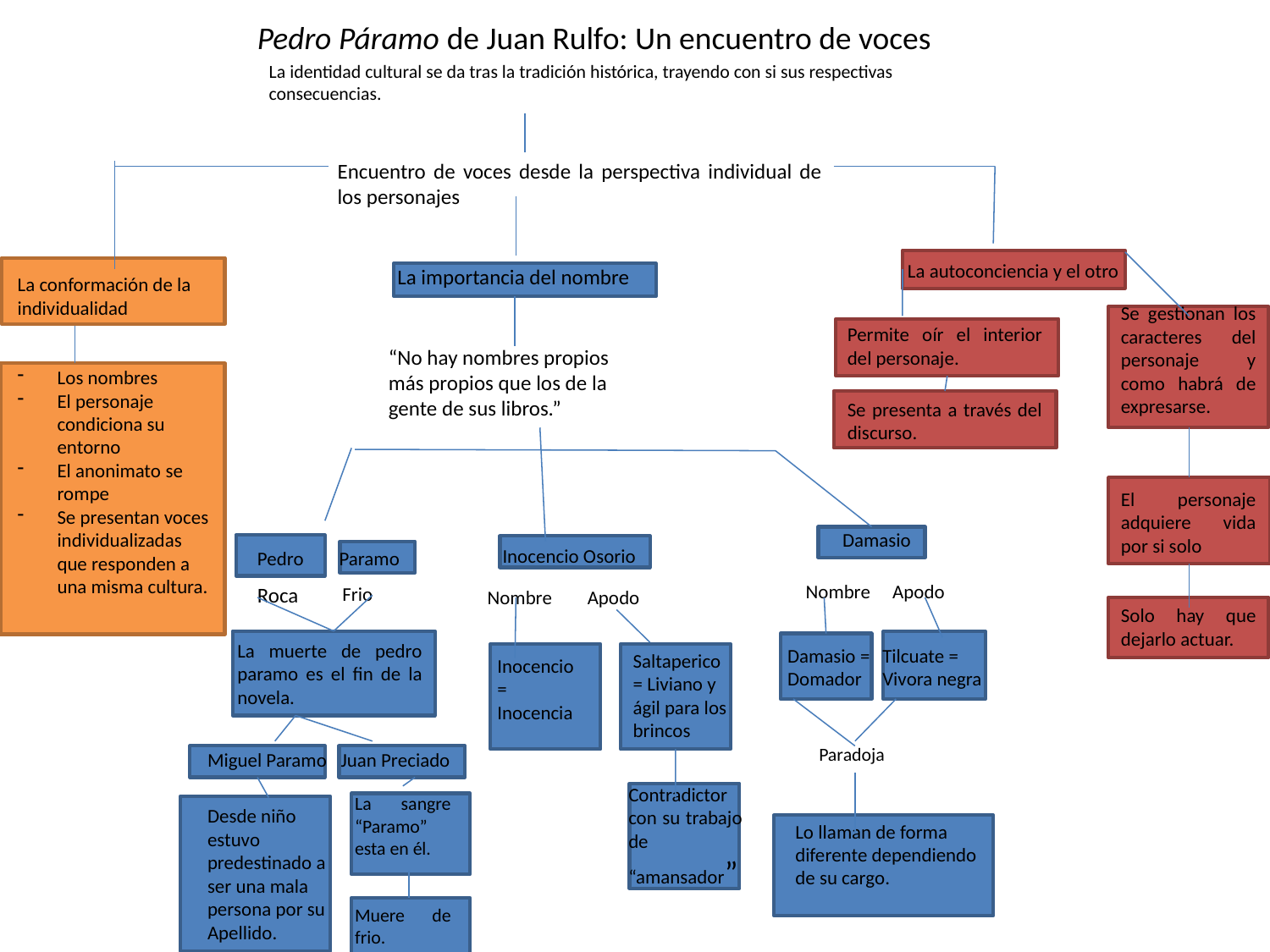

Pedro Páramo de Juan Rulfo: Un encuentro de voces
La identidad cultural se da tras la tradición histórica, trayendo con si sus respectivas consecuencias.
Encuentro de voces desde la perspectiva individual de los personajes

La autoconciencia y el otro

La importancia del nombre

La conformación de la individualidad

Los nombres
El personaje condiciona su entorno
El anonimato se rompe
Se presentan voces individualizadas que responden a una misma cultura.
Se gestionan los caracteres del personaje y como habrá de expresarse.

El personaje adquiere vida por si solo

Solo hay que dejarlo actuar.

Permite oír el interior del personaje.

“No hay nombres propios más propios que los de la gente de sus libros.”

Se presenta a través del discurso.

Damasio

Inocencio Osorio
Pedro        Paramo

Nombre     Apodo
Roca
Frio
Nombre        Apodo

La muerte de pedro paramo es el fin de la novela.

Damasio = Domador
Tilcuate = Vivora negra
Saltaperico = Liviano y ágil para los brincos

Inocencio =
Inocencia
Paradoja
Miguel Paramo
Juan Preciado

Contradictor con su trabajo de “amansador”

La sangre “Paramo” esta en él.

Muere de frio.

Desde niño estuvo predestinado a ser una mala persona por su Apellido.
Lo llaman de forma diferente dependiendo de su cargo.